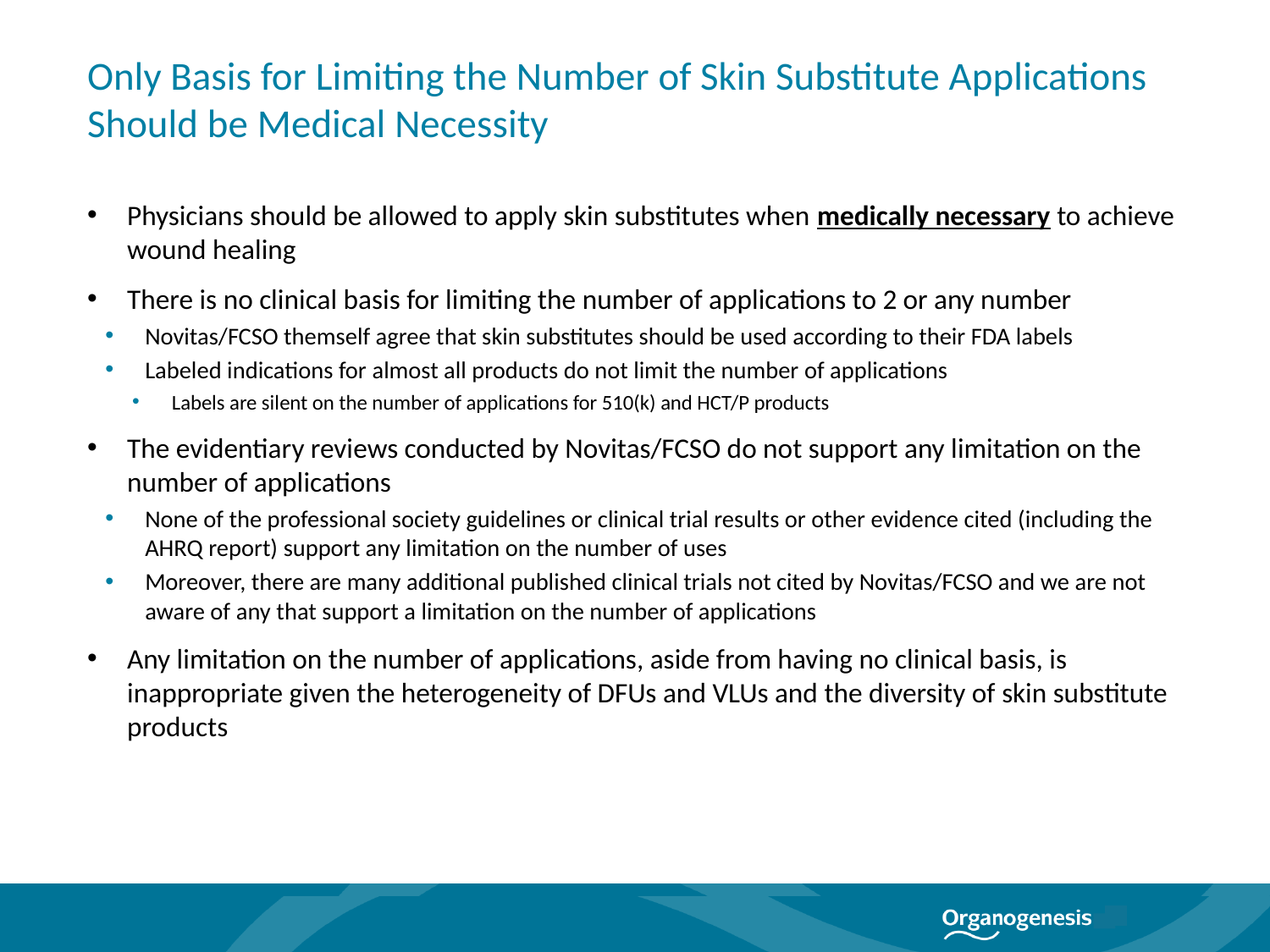

# Only Basis for Limiting the Number of Skin Substitute Applications Should be Medical Necessity
Physicians should be allowed to apply skin substitutes when medically necessary to achieve wound healing
There is no clinical basis for limiting the number of applications to 2 or any number
Novitas/FCSO themself agree that skin substitutes should be used according to their FDA labels
Labeled indications for almost all products do not limit the number of applications
Labels are silent on the number of applications for 510(k) and HCT/P products
The evidentiary reviews conducted by Novitas/FCSO do not support any limitation on the number of applications
None of the professional society guidelines or clinical trial results or other evidence cited (including the AHRQ report) support any limitation on the number of uses
Moreover, there are many additional published clinical trials not cited by Novitas/FCSO and we are not aware of any that support a limitation on the number of applications
Any limitation on the number of applications, aside from having no clinical basis, is inappropriate given the heterogeneity of DFUs and VLUs and the diversity of skin substitute products